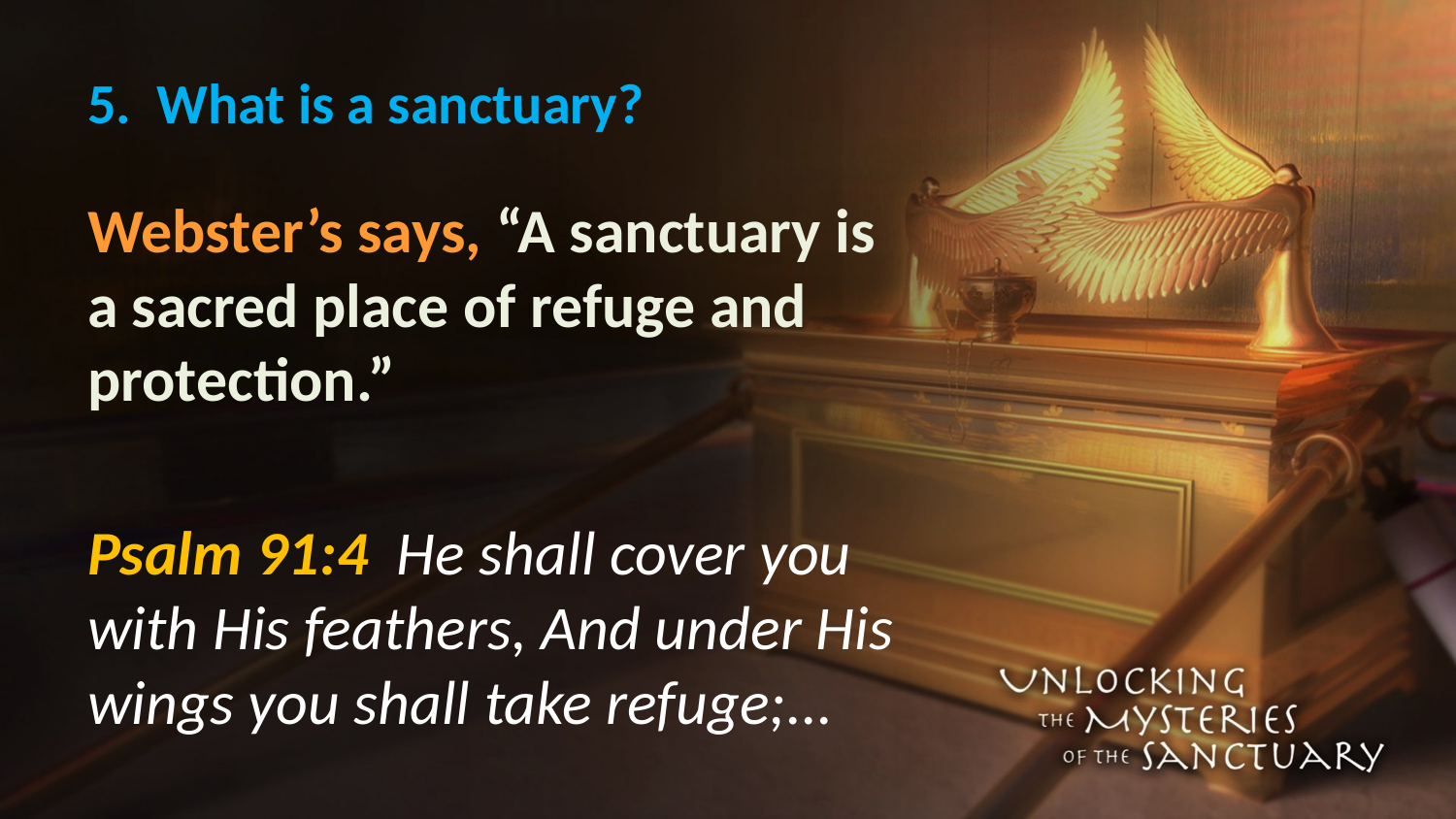

# 5.  What is a sanctuary?

Webster’s says, “A sanctuary is a sacred place of refuge and protection.”

Psalm 91:4  He shall cover you with His feathers, And under His wings you shall take refuge;...